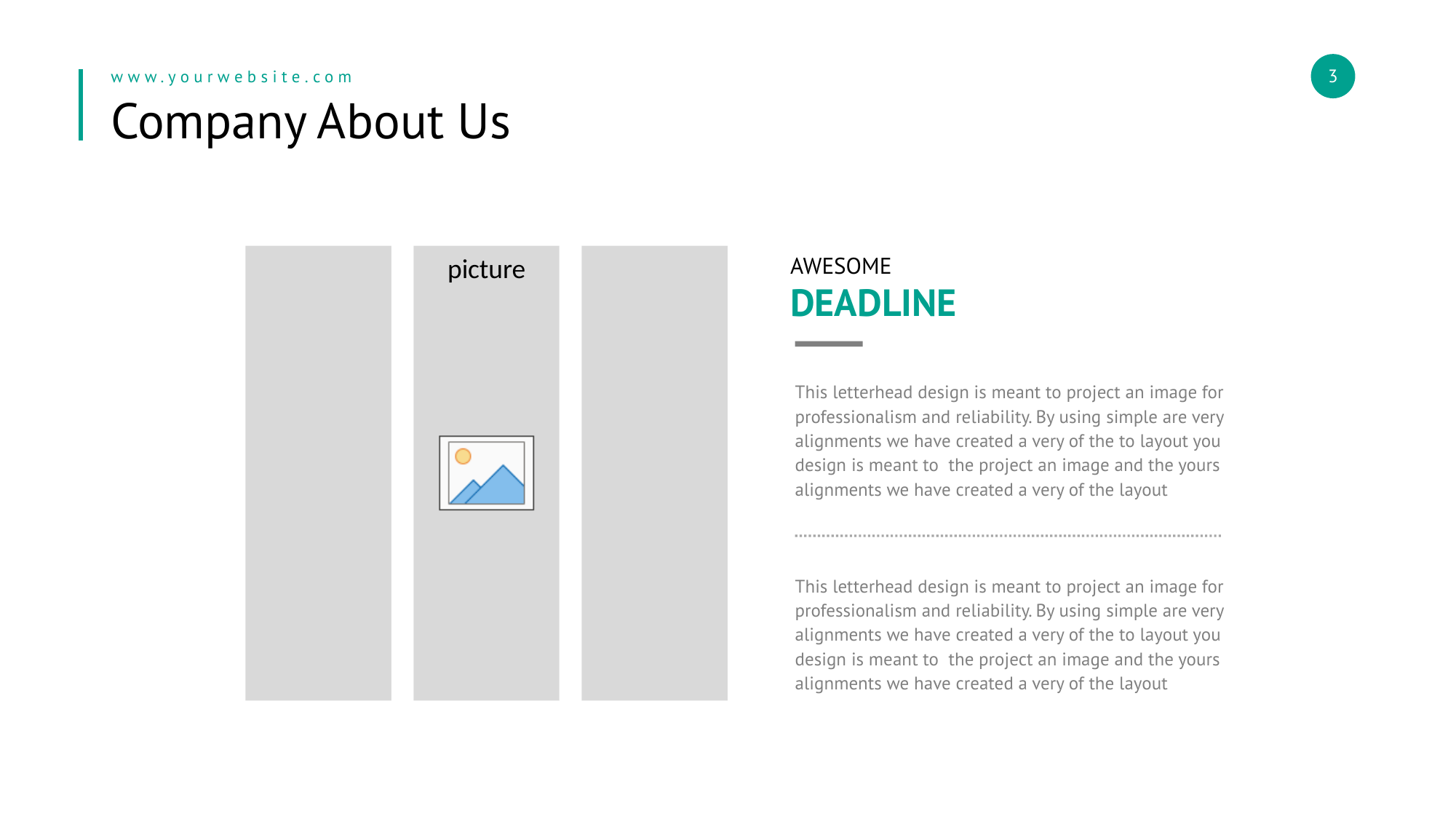

3
www.yourwebsite.com
# Company About Us

AWESOME
DEADLINE

This letterhead design is meant to project an image for professionalism and reliability. By using simple are very alignments we have created a very of the to layout you design is meant to  the project an image and the yours alignments we have created a very of the layout

This letterhead design is meant to project an image for professionalism and reliability. By using simple are very alignments we have created a very of the to layout you design is meant to  the project an image and the yours alignments we have created a very of the layout